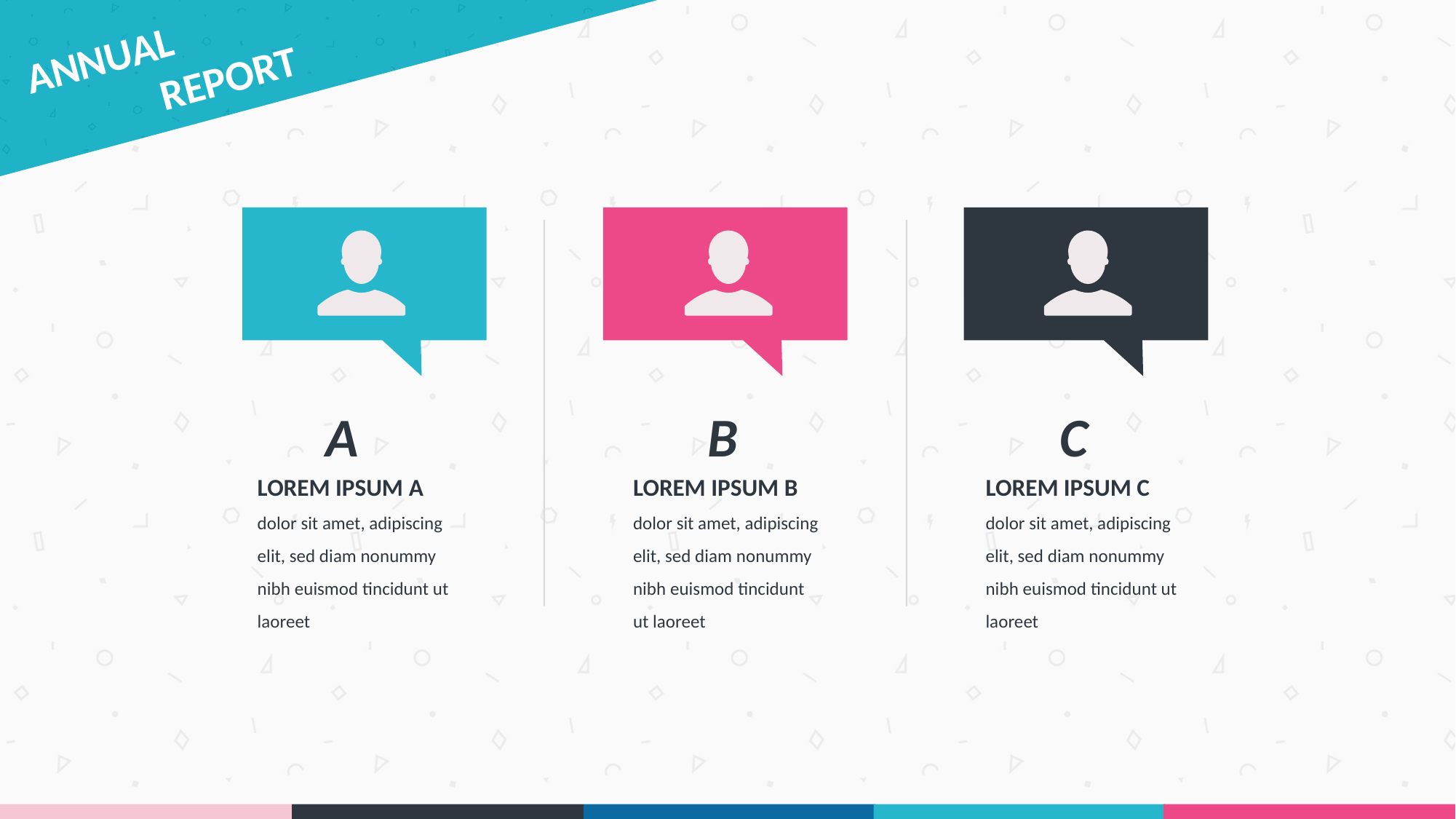

ANNUAL
             REPORT

A
B
C
LOREM IPSUM A
dolor sit amet, adipiscing elit, sed diam nonummy nibh euismod tincidunt ut laoreet
LOREM IPSUM B
dolor sit amet, adipiscing elit, sed diam nonummy nibh euismod tincidunt ut laoreet
LOREM IPSUM C
dolor sit amet, adipiscing elit, sed diam nonummy nibh euismod tincidunt ut laoreet